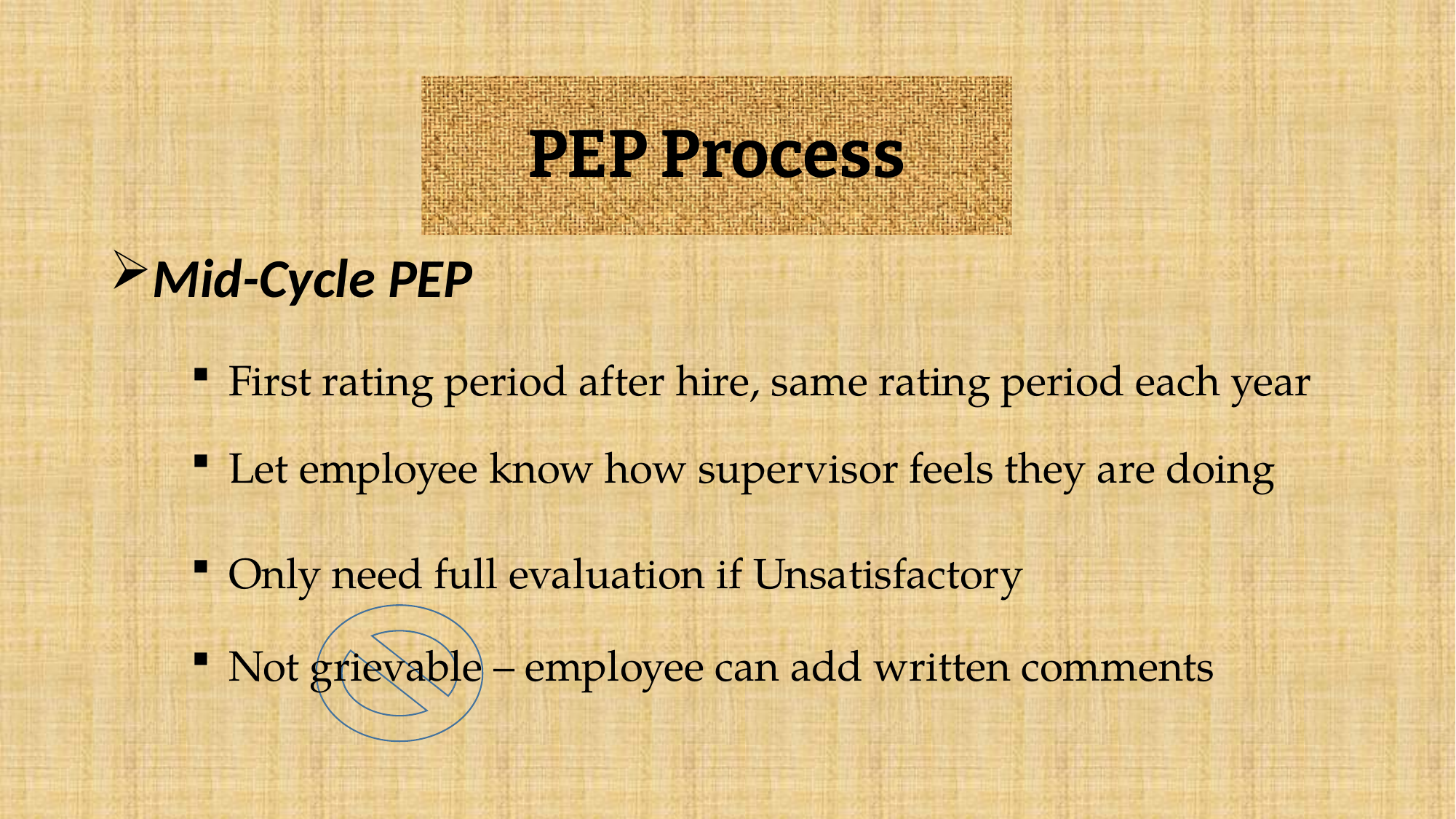

# PEP Process
Mid-Cycle PEP
 First rating period after hire, same rating period each year
 Let employee know how supervisor feels they are doing
 Only need full evaluation if Unsatisfactory

 Not grievable – employee can add written comments